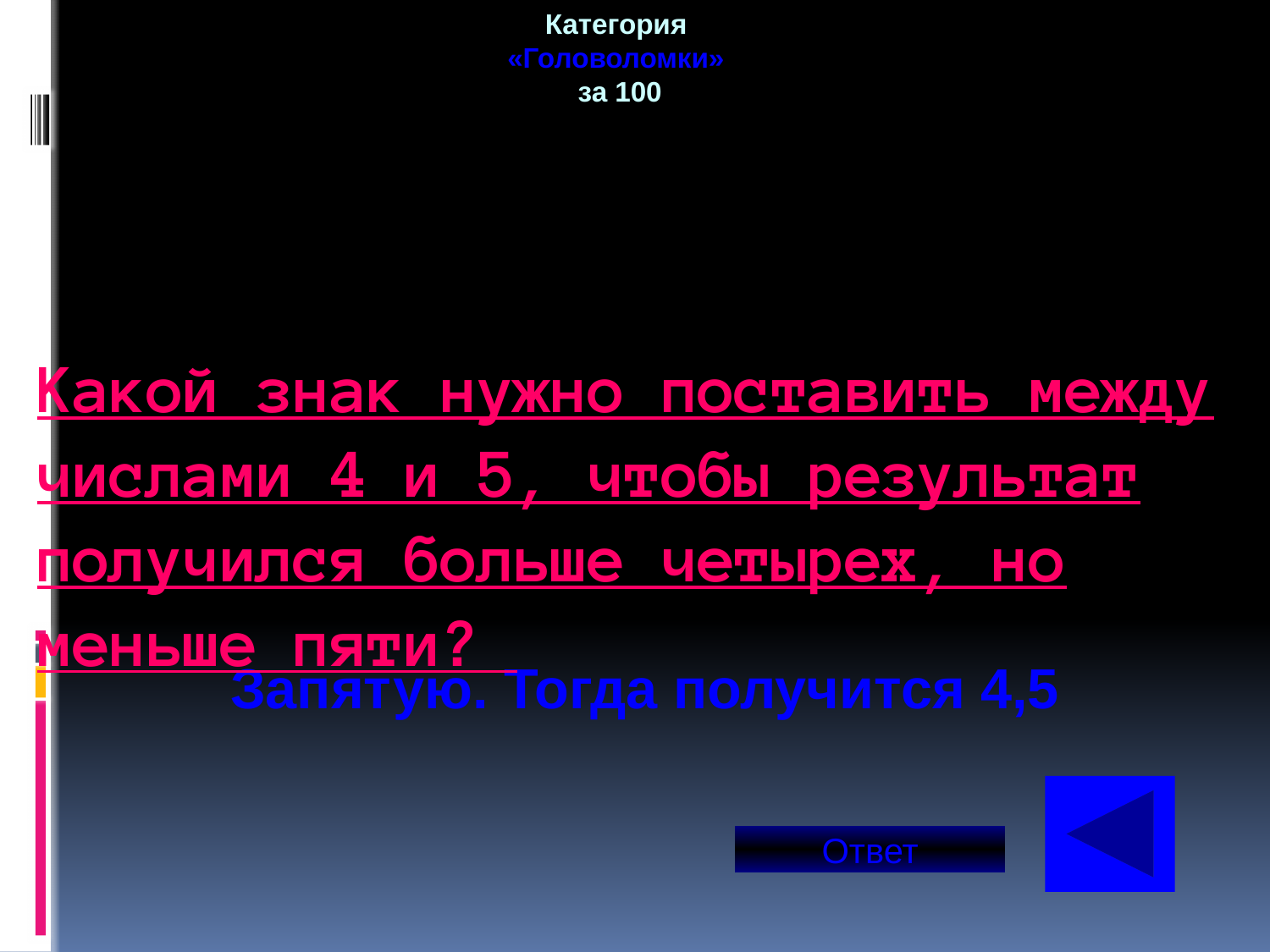

Категория
«Головоломки»
за 100
# Какой знак нужно поставить между числами 4 и 5, чтобы результат получился больше четырех, но меньше пяти?
Запятую. Тогда получится 4,5

Ответ